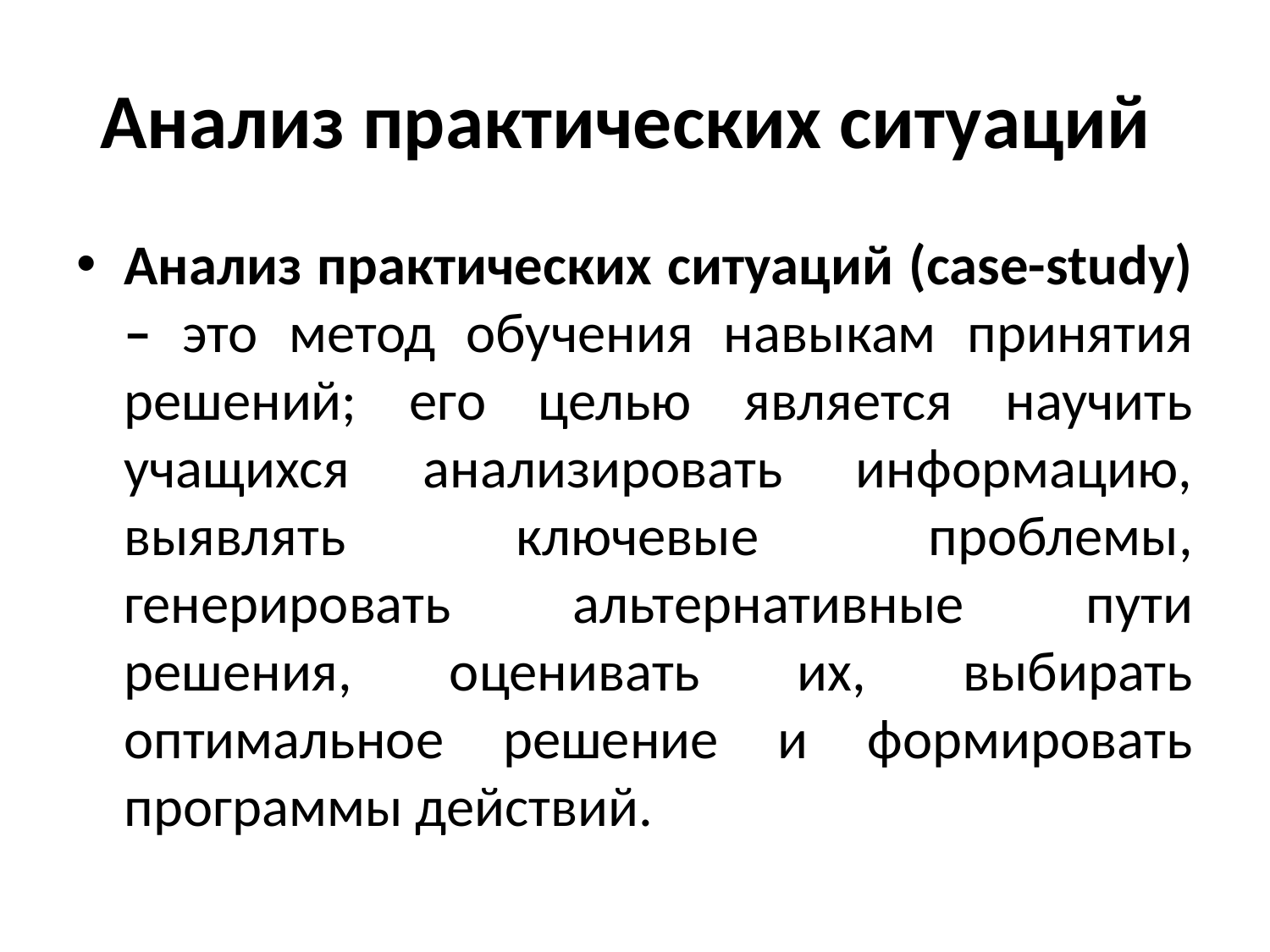

# Анализ практических ситуаций
Анализ практических ситуаций (case-study) – это метод обучения навыкам принятия решений; его целью является научить учащихся анализировать информацию, выявлять ключевые проблемы, генерировать альтернативные пути решения, оценивать их, выбирать оптимальное решение и формировать программы действий.